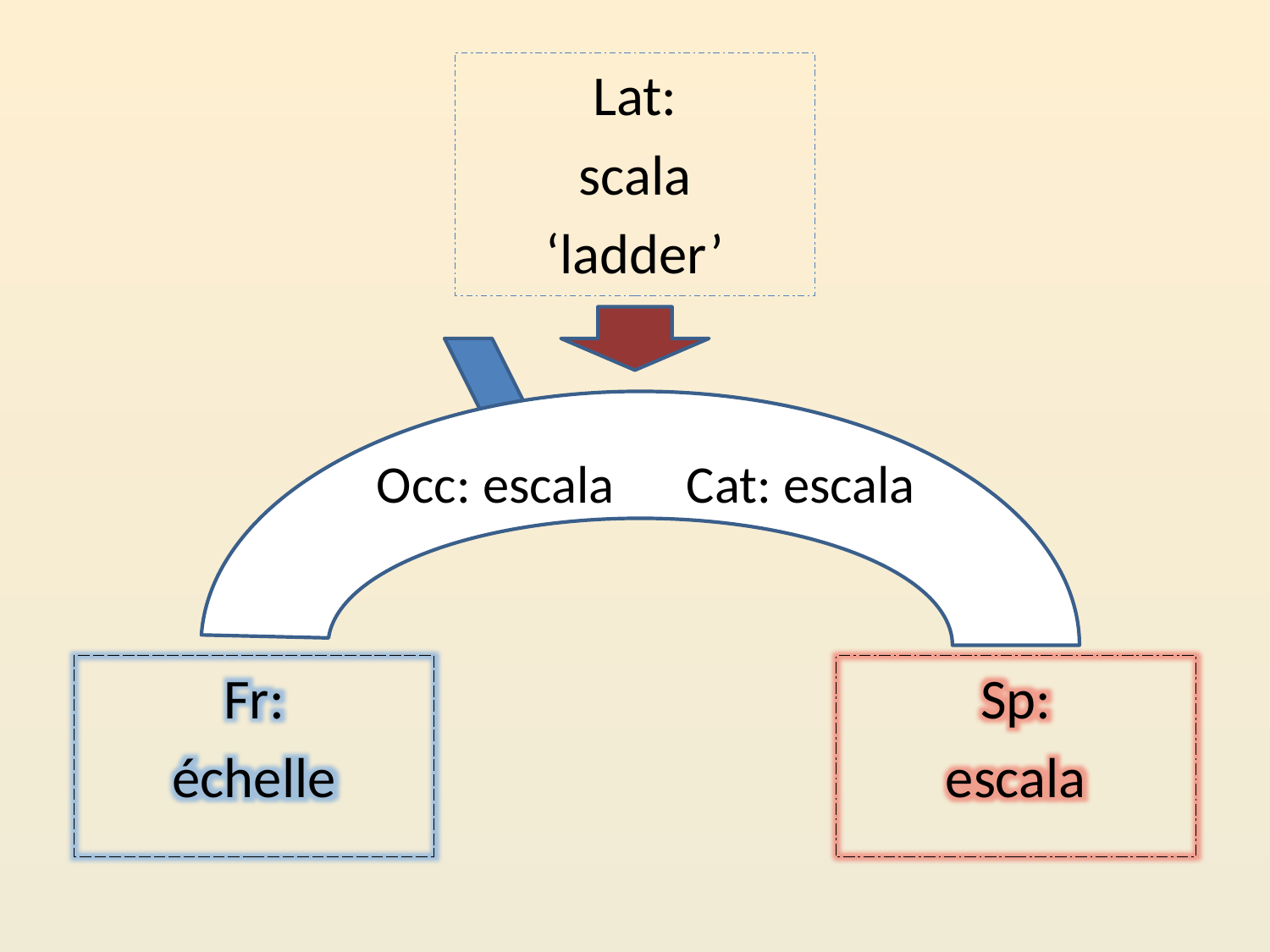

Lat:
scala
‘ladder’

   Occ: escala      Cat: escala
Fr:
échelle

Sp:
escala